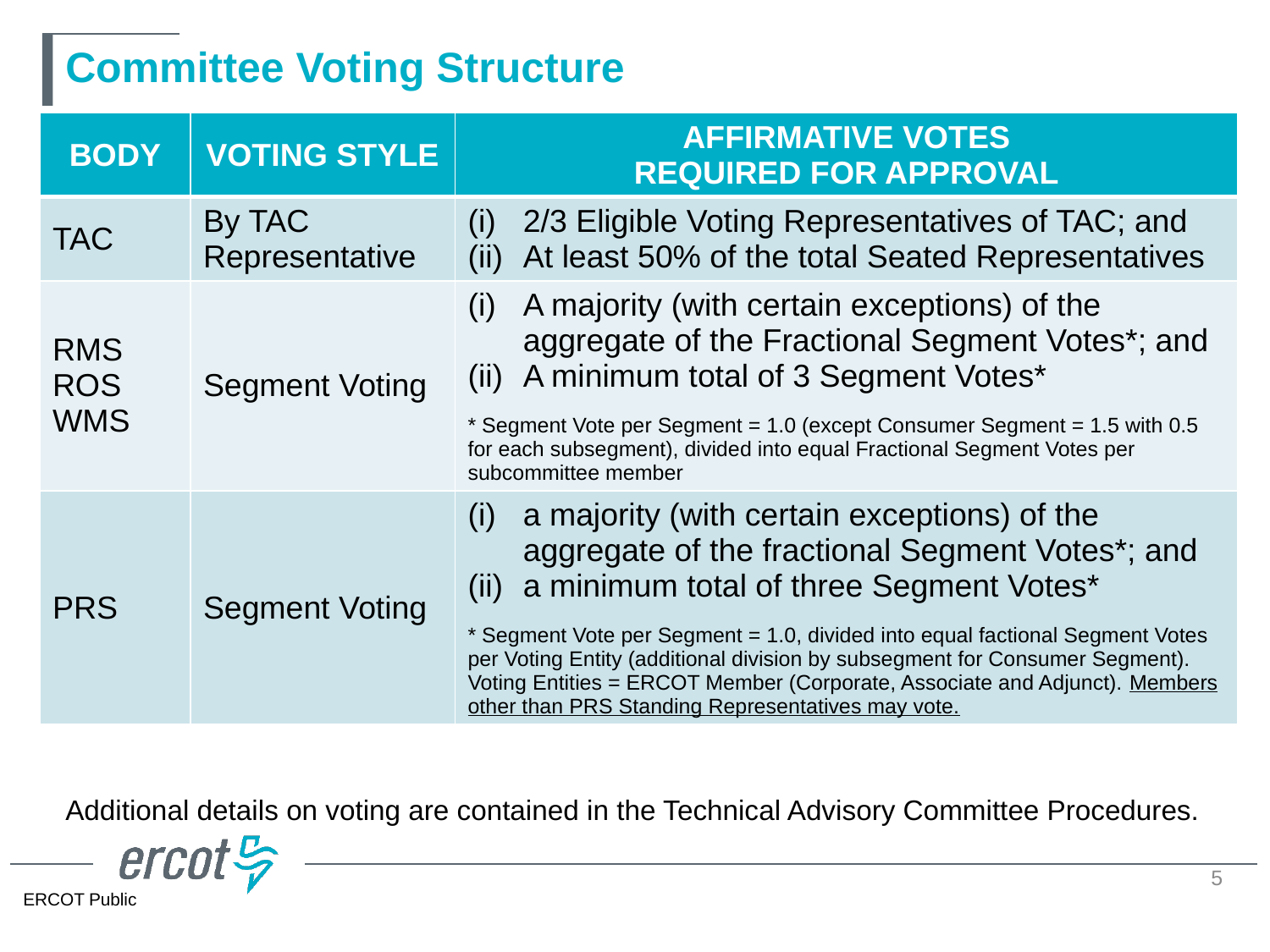

# Committee Voting Structure
| BODY | VOTING STYLE | AFFIRMATIVE VOTES REQUIRED FOR APPROVAL |
| --- | --- | --- |
| TAC | By TAC Representative | 2/3 Eligible Voting Representatives of TAC; and At least 50% of the total Seated Representatives |
| RMS ROS WMS | Segment Voting | A majority (with certain exceptions) of the aggregate of the Fractional Segment Votes\*; and A minimum total of 3 Segment Votes\* \* Segment Vote per Segment = 1.0 (except Consumer Segment = 1.5 with 0.5 for each subsegment), divided into equal Fractional Segment Votes per subcommittee member |
| PRS | Segment Voting | a majority (with certain exceptions) of the aggregate of the fractional Segment Votes\*; and a minimum total of three Segment Votes\* \* Segment Vote per Segment = 1.0, divided into equal factional Segment Votes per Voting Entity (additional division by subsegment for Consumer Segment). Voting Entities = ERCOT Member (Corporate, Associate and Adjunct). Members other than PRS Standing Representatives may vote. |
Additional details on voting are contained in the Technical Advisory Committee Procedures.
5